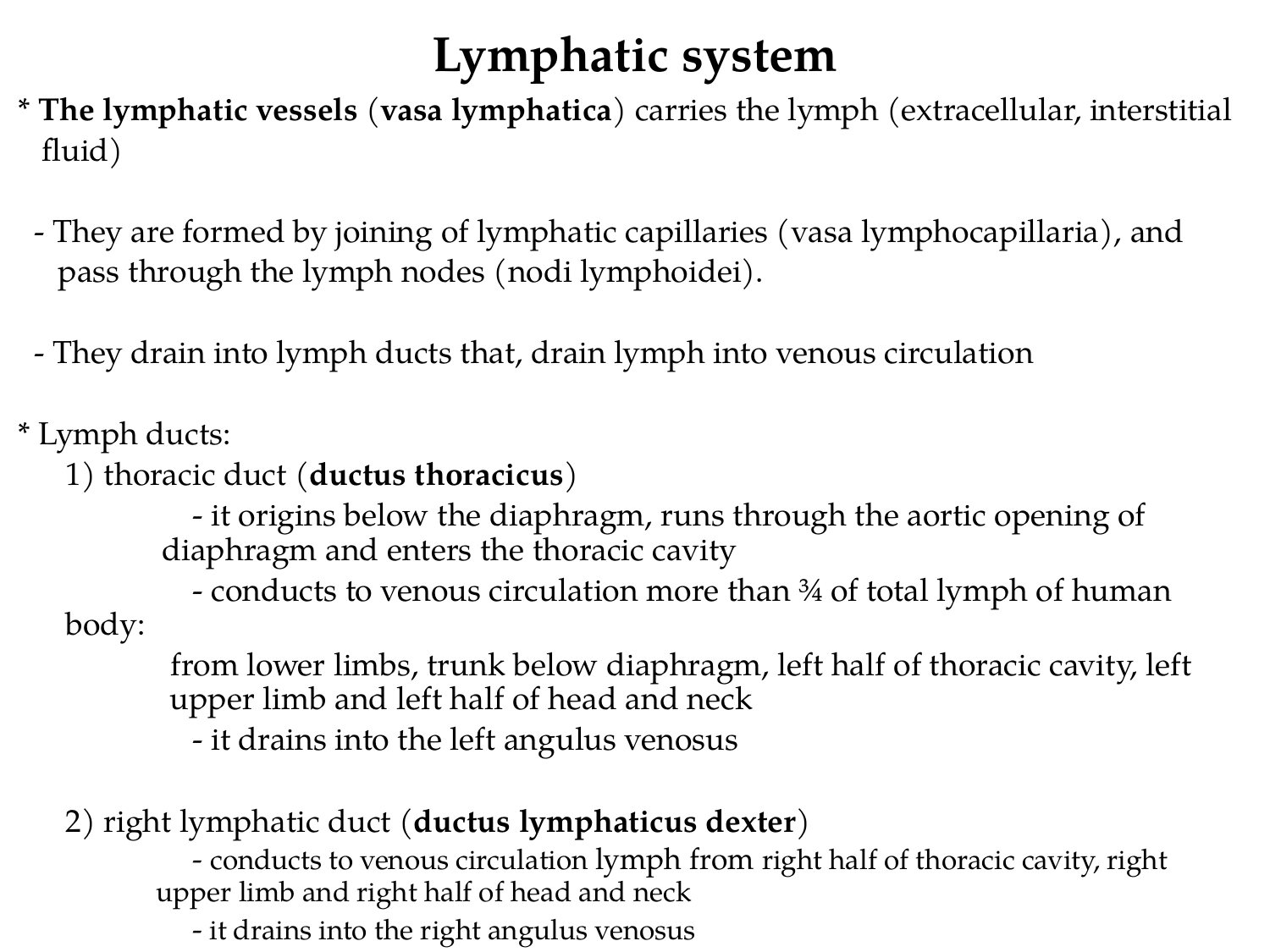

Lymphatic system
* The lymphatic vessels (vasa lymphatica) carries the lymph (extracellular, interstitial
   fluid)

  - They are formed by joining of lymphatic capillaries (vasa lymphocapillaria), and
     pass through the lymph nodes (nodi lymphoidei).

  - They drain into lymph ducts that, drain lymph into venous circulation

* Lymph ducts:
	1) thoracic duct (ductus thoracicus)
		- it origins below the diaphragm, runs through the aortic opening of
            diaphragm and enters the thoracic cavity
		- conducts to venous circulation more than ¾ of total lymph of human body:
                   from lower limbs, trunk below diaphragm, left half of thoracic cavity, left
             upper limb and left half of head and neck
		- it drains into the left angulus venosus

	2) right lymphatic duct (ductus lymphaticus dexter)
	- conducts to venous circulation lymph from right half of thoracic cavity, right
             upper limb and right half of head and neck
		- it drains into the right angulus venosus